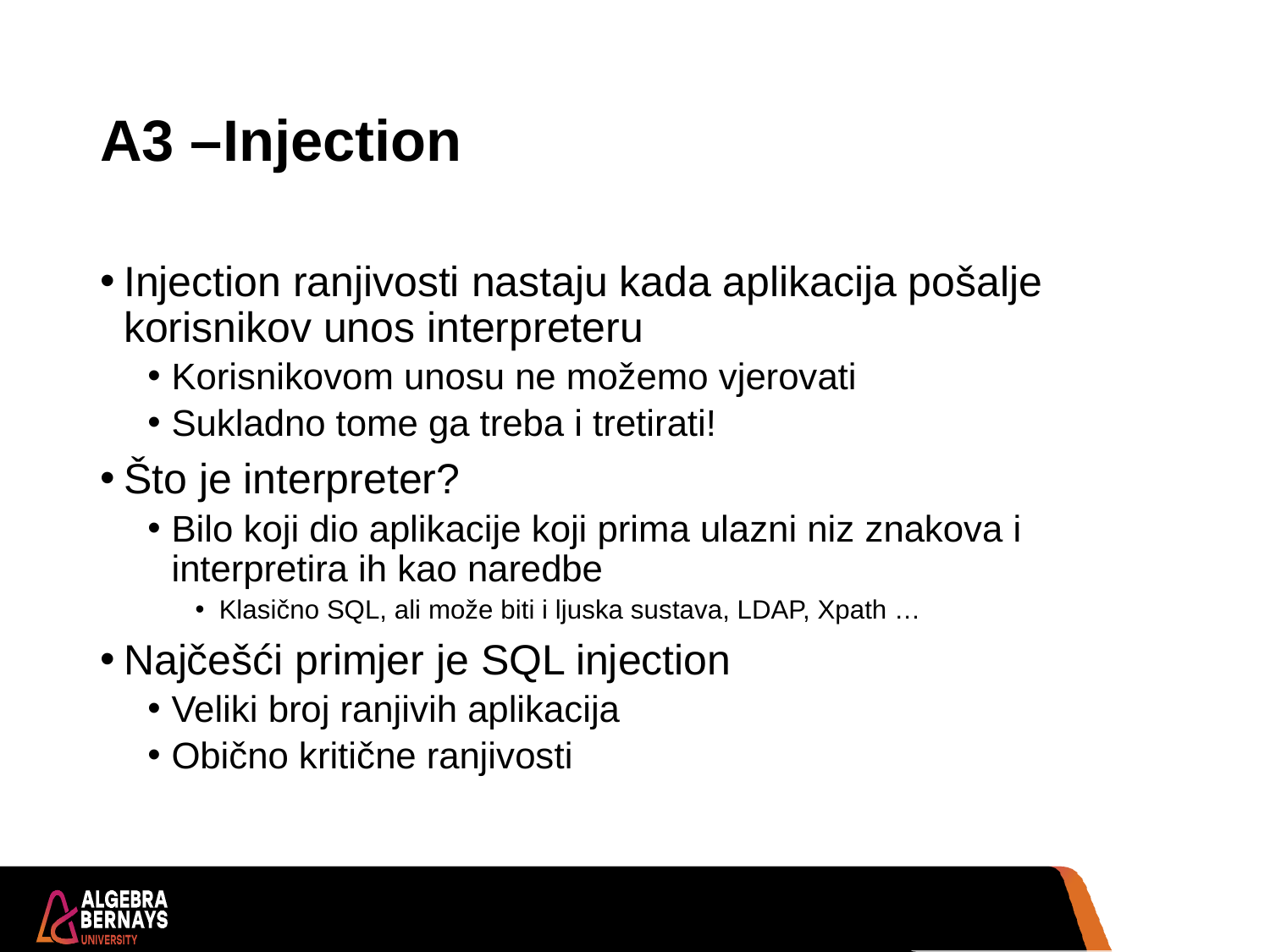

# A3 –Injection
Injection ranjivosti nastaju kada aplikacija pošalje korisnikov unos interpreteru
Korisnikovom unosu ne možemo vjerovati
Sukladno tome ga treba i tretirati!
Što je interpreter?
Bilo koji dio aplikacije koji prima ulazni niz znakova i interpretira ih kao naredbe
Klasično SQL, ali može biti i ljuska sustava, LDAP, Xpath …
Najčešći primjer je SQL injection
Veliki broj ranjivih aplikacija
Obično kritične ranjivosti